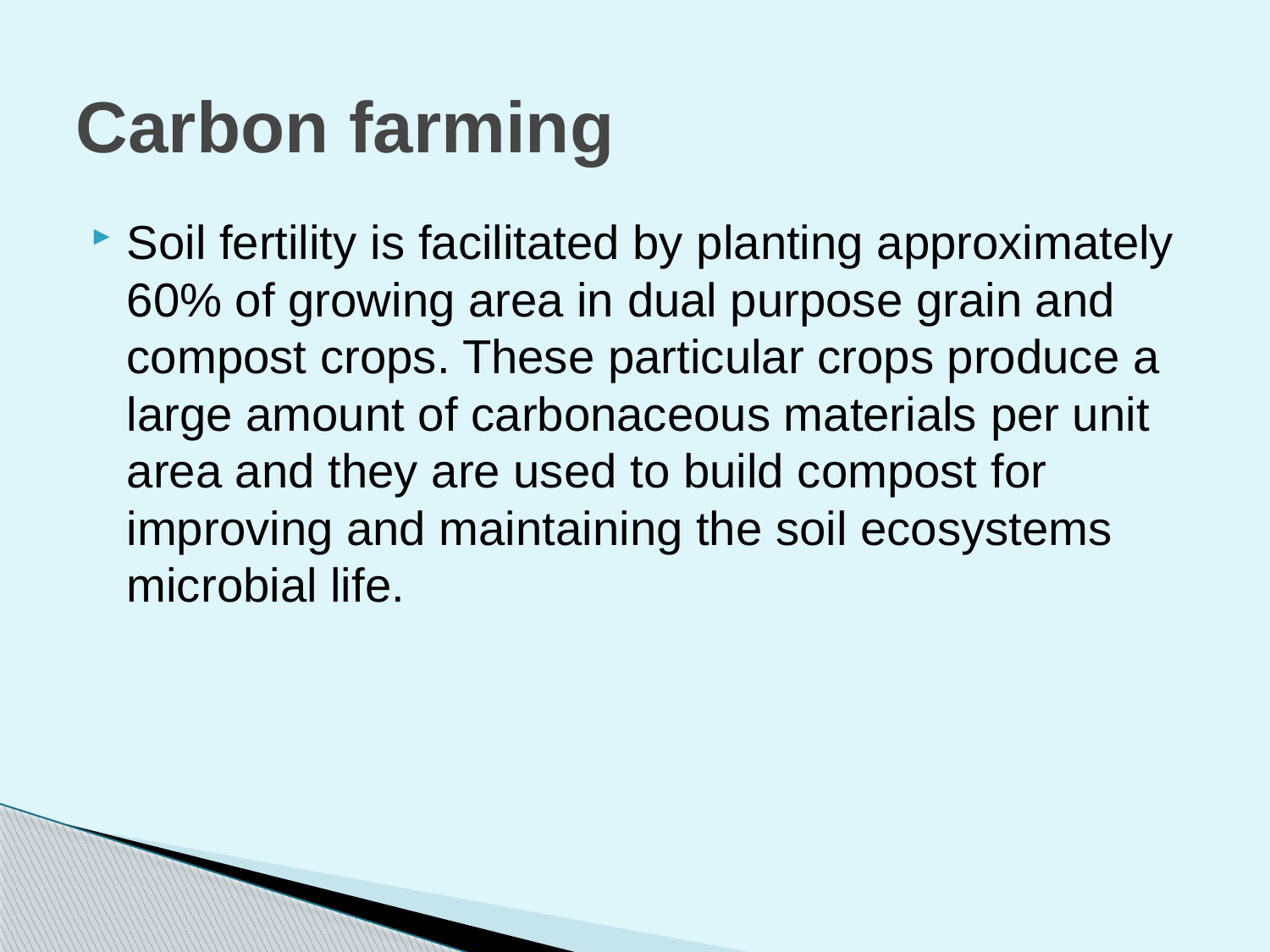

# Carbon farming
Soil fertility is facilitated by planting approximately 60% of growing area in dual purpose grain and compost crops. These particular crops produce a large amount of carbonaceous materials per unit area and they are used to build compost for improving and maintaining the soil ecosystems microbial life.